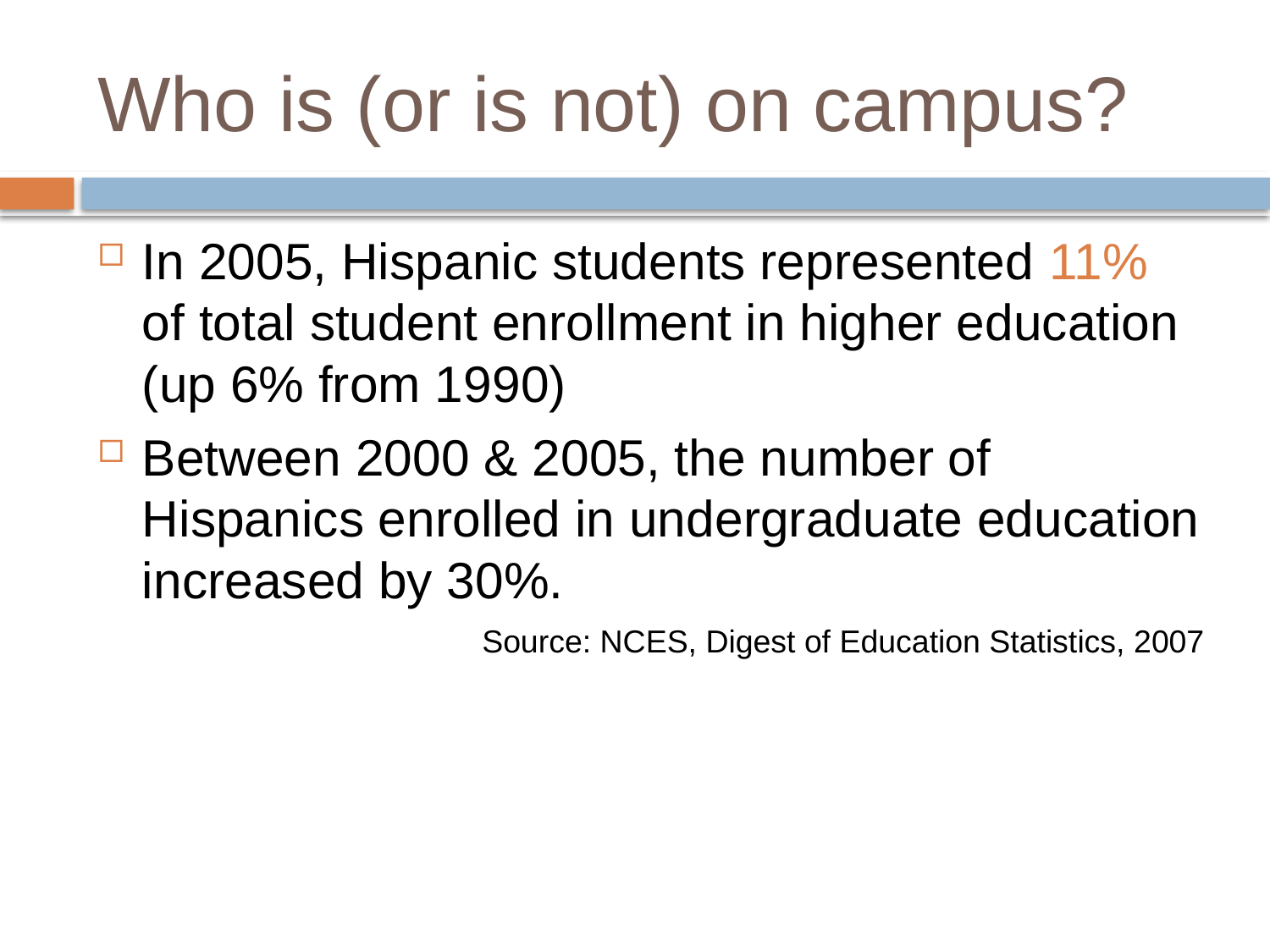

# Who is (or is not) on campus?
In 2005, Hispanic students represented 11% of total student enrollment in higher education (up 6% from 1990)
Between 2000 & 2005, the number of Hispanics enrolled in undergraduate education increased by 30%.
Source: NCES, Digest of Education Statistics, 2007